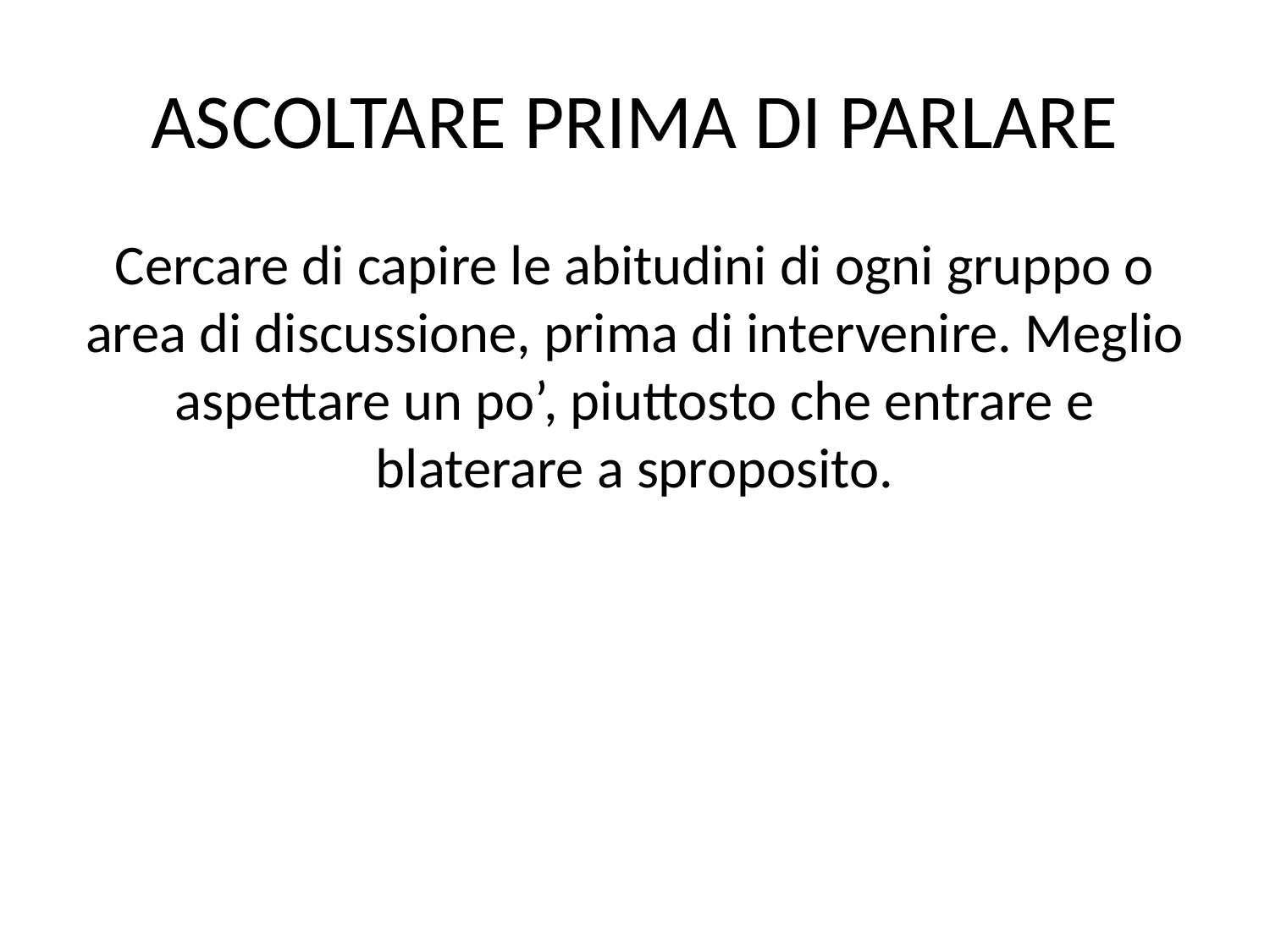

# ASCOLTARE PRIMA DI PARLARE
Cercare di capire le abitudini di ogni gruppo o area di discussione, prima di intervenire. Meglio aspettare un po’, piuttosto che entrare e blaterare a sproposito.